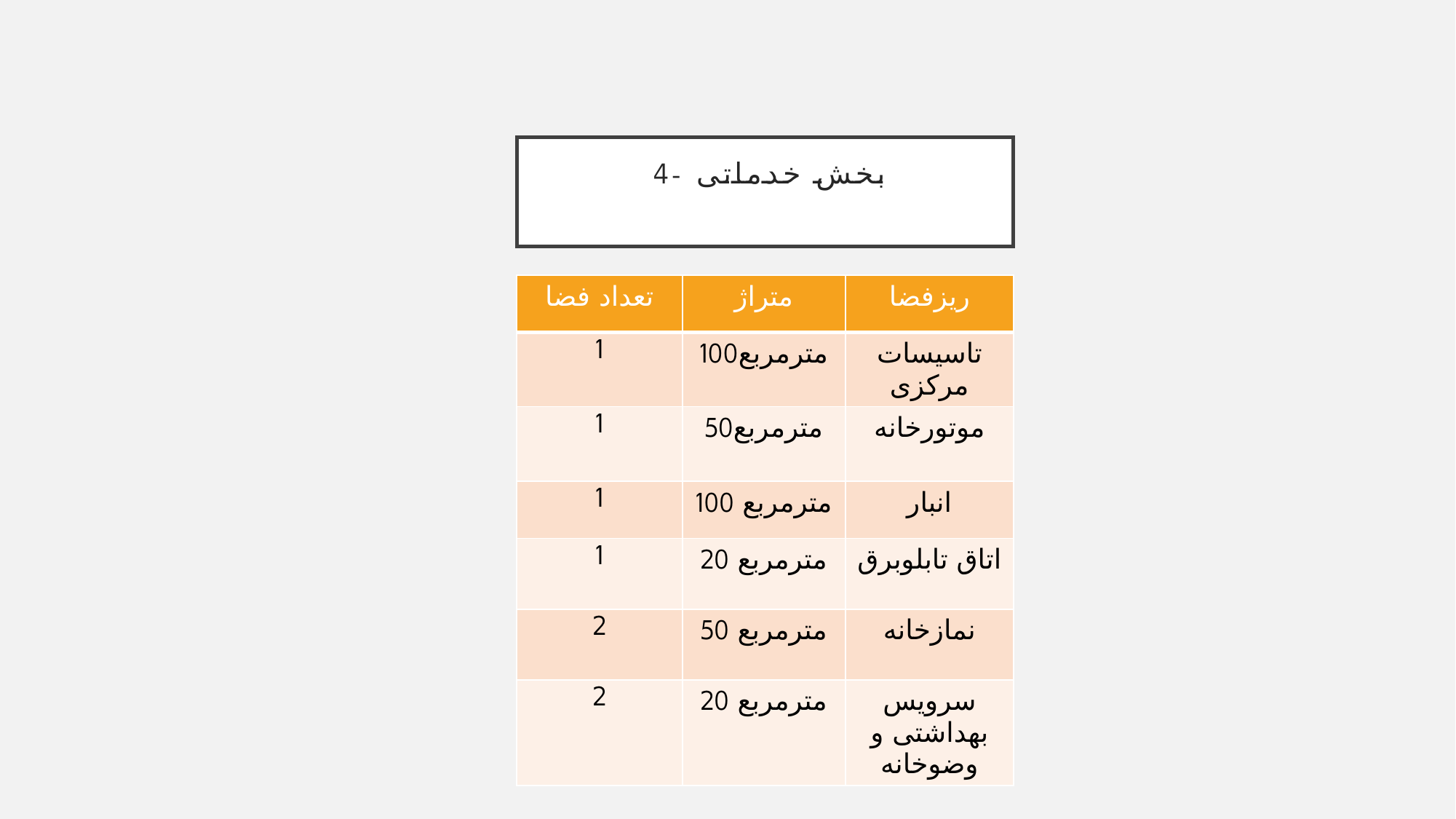

# 4- بخش خدماتی
| تعداد فضا | متراژ | ریزفضا |
| --- | --- | --- |
| 1 | 100مترمربع | تاسیسات مرکزی |
| 1 | 50مترمربع | موتورخانه |
| 1 | 100 مترمربع | انبار |
| 1 | 20 مترمربع | اتاق تابلوبرق |
| 2 | 50 مترمربع | نمازخانه |
| 2 | 20 مترمربع | سرویس بهداشتی و وضوخانه |